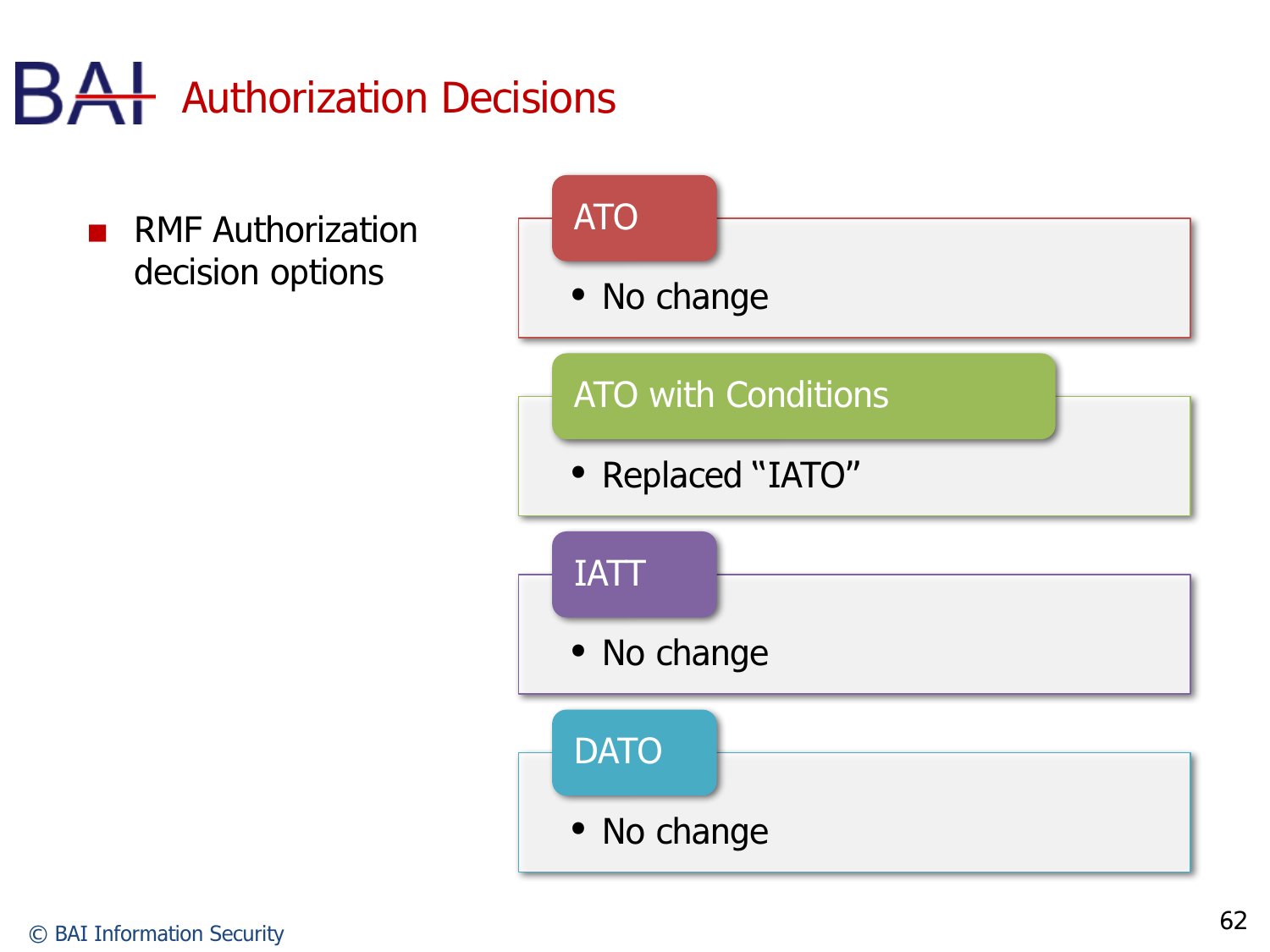

# Authorization Decisions

ATO

No change

ATO with Conditions

Replaced “IATO”

IATT

No change

DATO

No change
RMF Authorization decision options